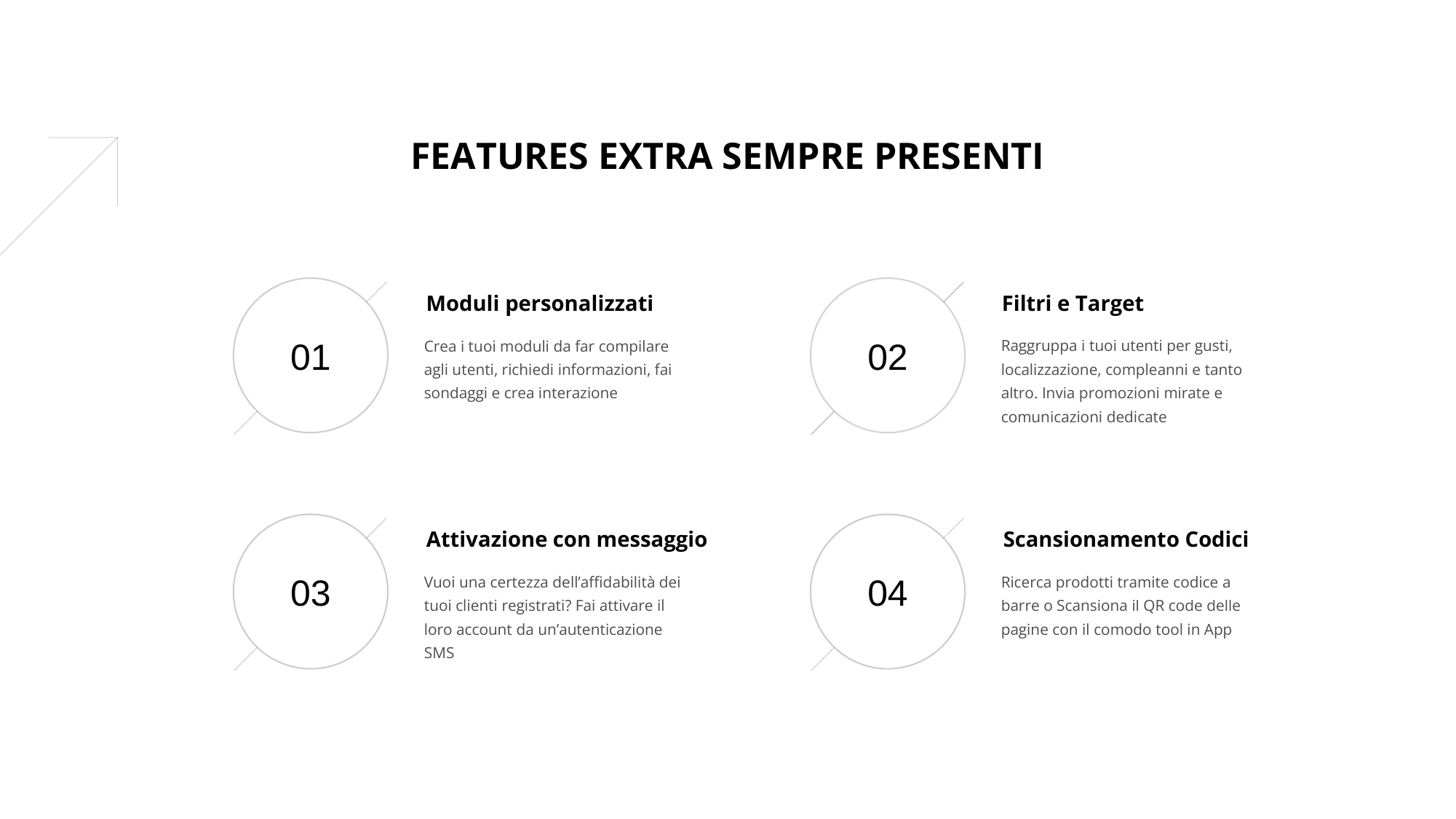

# FEATURES EXTRA SEMPRE PRESENTI
01
02
Moduli personalizzati
Filtri e Target
Crea i tuoi moduli da far compilare agli utenti, richiedi informazioni, fai sondaggi e crea interazione
Raggruppa i tuoi utenti per gusti, localizzazione, compleanni e tanto altro. Invia promozioni mirate e comunicazioni dedicate
03
04
Attivazione con messaggio
Scansionamento Codici
Vuoi una certezza dell’affidabilità dei tuoi clienti registrati? Fai attivare il loro account da un’autenticazione SMS
Ricerca prodotti tramite codice a barre o Scansiona il QR code delle pagine con il comodo tool in App
24